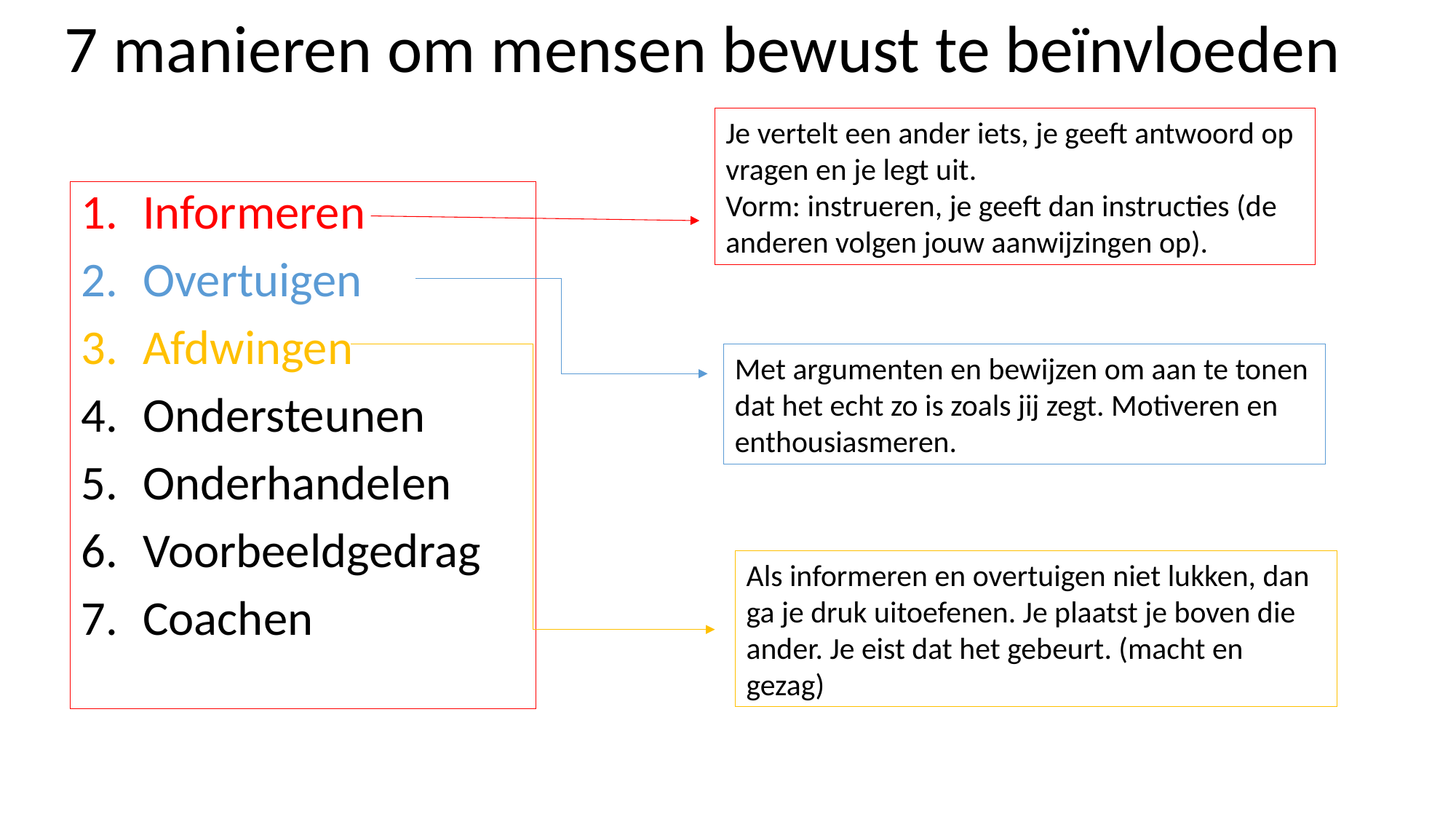

# 7 manieren om mensen bewust te beïnvloeden
Je vertelt een ander iets, je geeft antwoord op vragen en je legt uit.
Vorm: instrueren, je geeft dan instructies (de anderen volgen jouw aanwijzingen op).
Informeren
Overtuigen
Afdwingen
Ondersteunen
Onderhandelen
Voorbeeldgedrag
Coachen
Met argumenten en bewijzen om aan te tonen dat het echt zo is zoals jij zegt. Motiveren en enthousiasmeren.
Als informeren en overtuigen niet lukken, dan ga je druk uitoefenen. Je plaatst je boven die ander. Je eist dat het gebeurt. (macht en gezag)